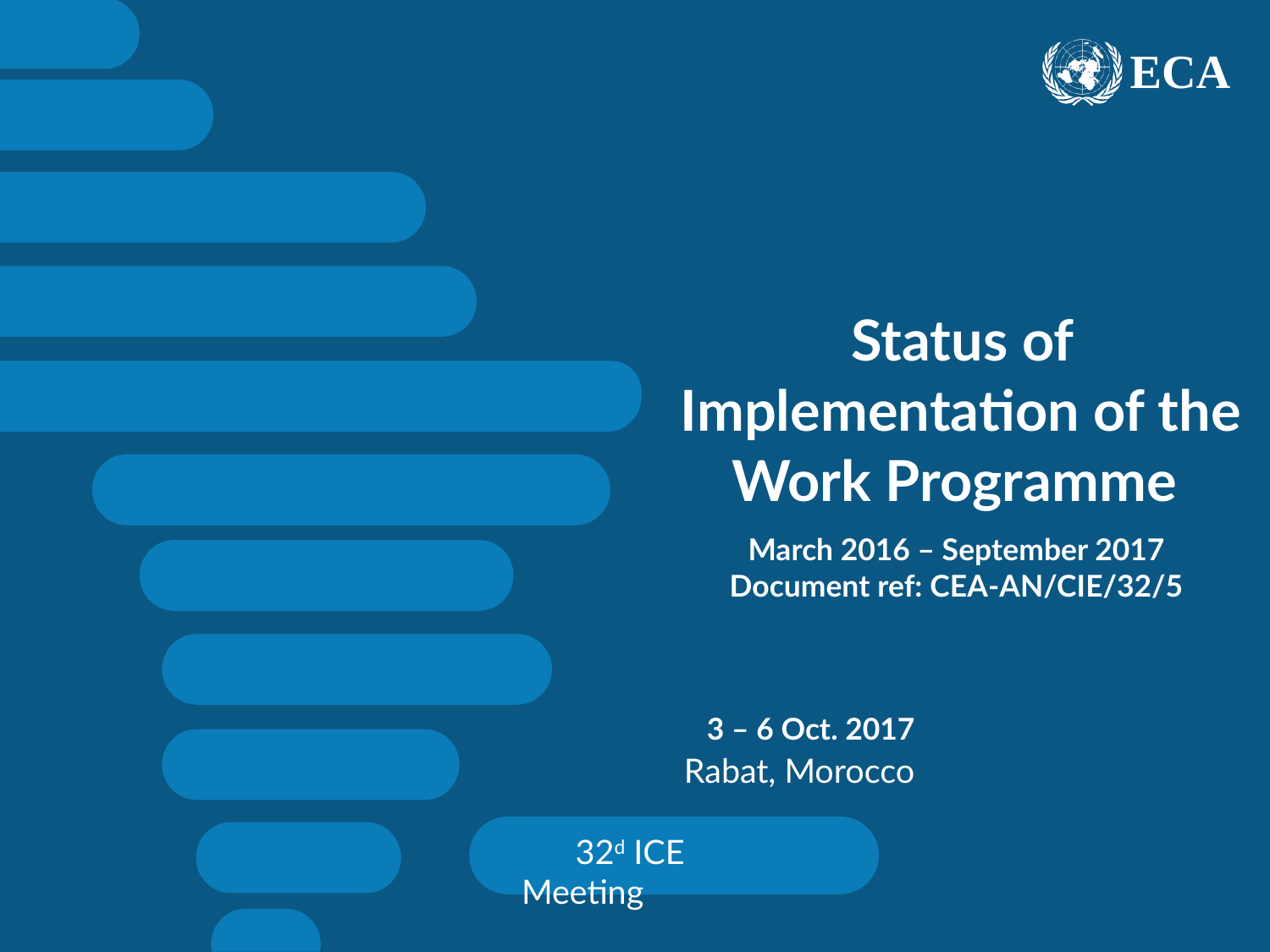

ECA

# Status of Implementation of the Work Programme

March 2016 – September 2017
Document ref: CEA-AN/CIE/32/5

3 – 6 Oct. 2017
Rabat, Morocco

32d ICE Meeting
1